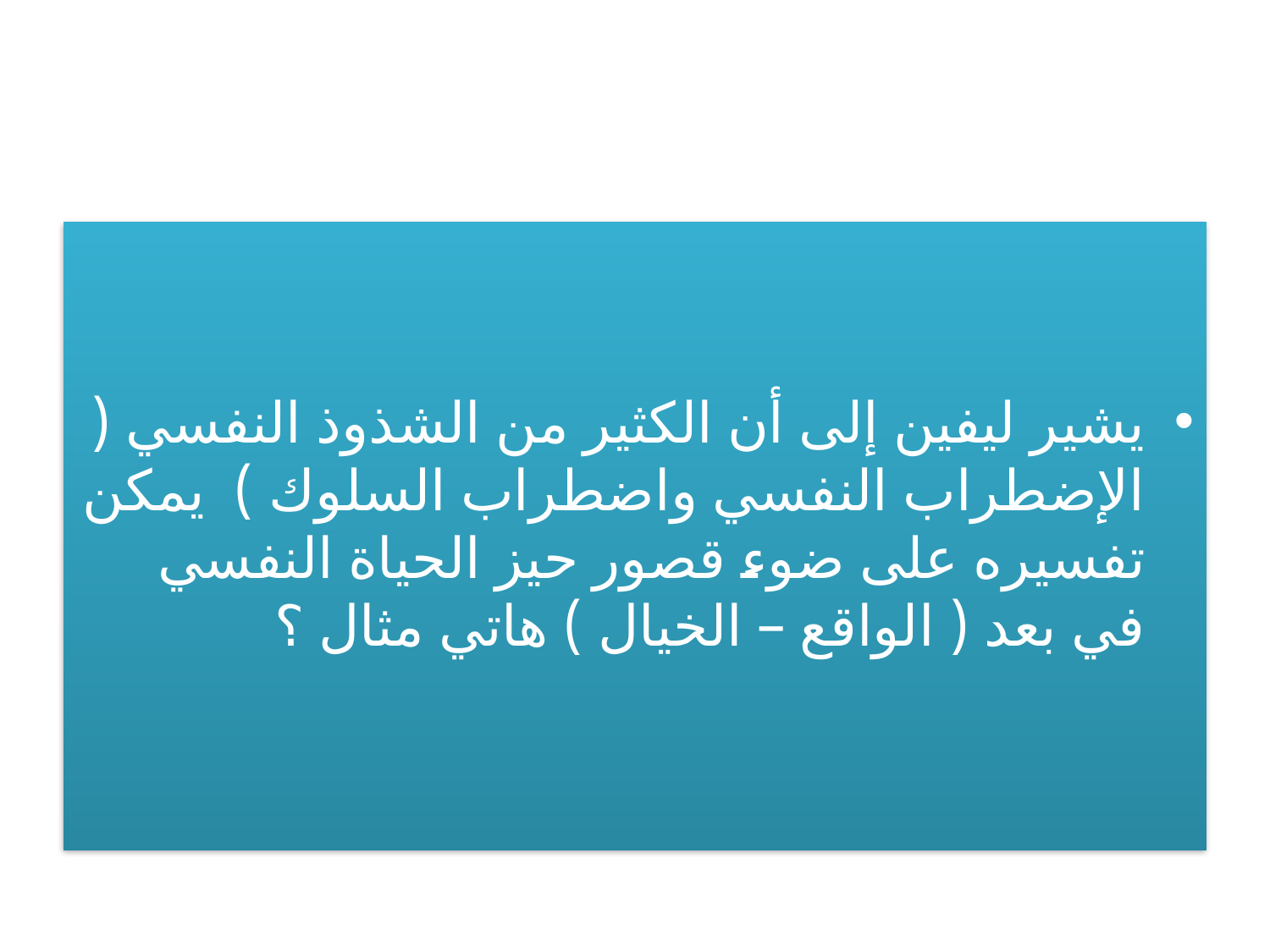

يشير ليفين إلى أن الكثير من الشذوذ النفسي ( الإضطراب النفسي واضطراب السلوك )  يمكن تفسيره على ضوء قصور حيز الحياة النفسي في بعد ( الواقع – الخيال ) هاتي مثال ؟